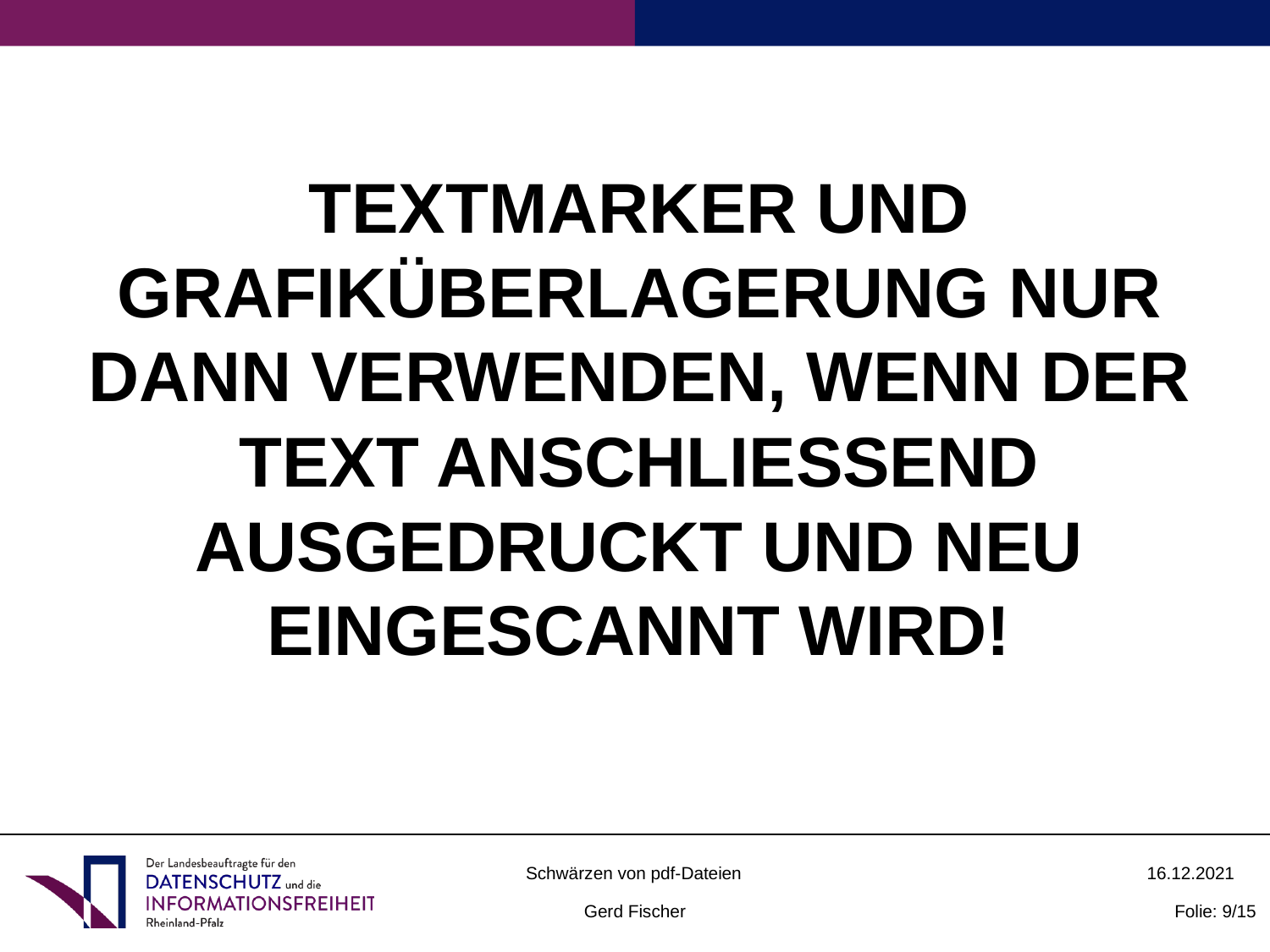

TEXTMARKER UND GRAFIKÜBERLAGERUNG NUR DANN VERWENDEN, WENN DER TEXT ANSCHLIESSEND AUSGEDRUCKT UND NEU EINGESCANNT WIRD!